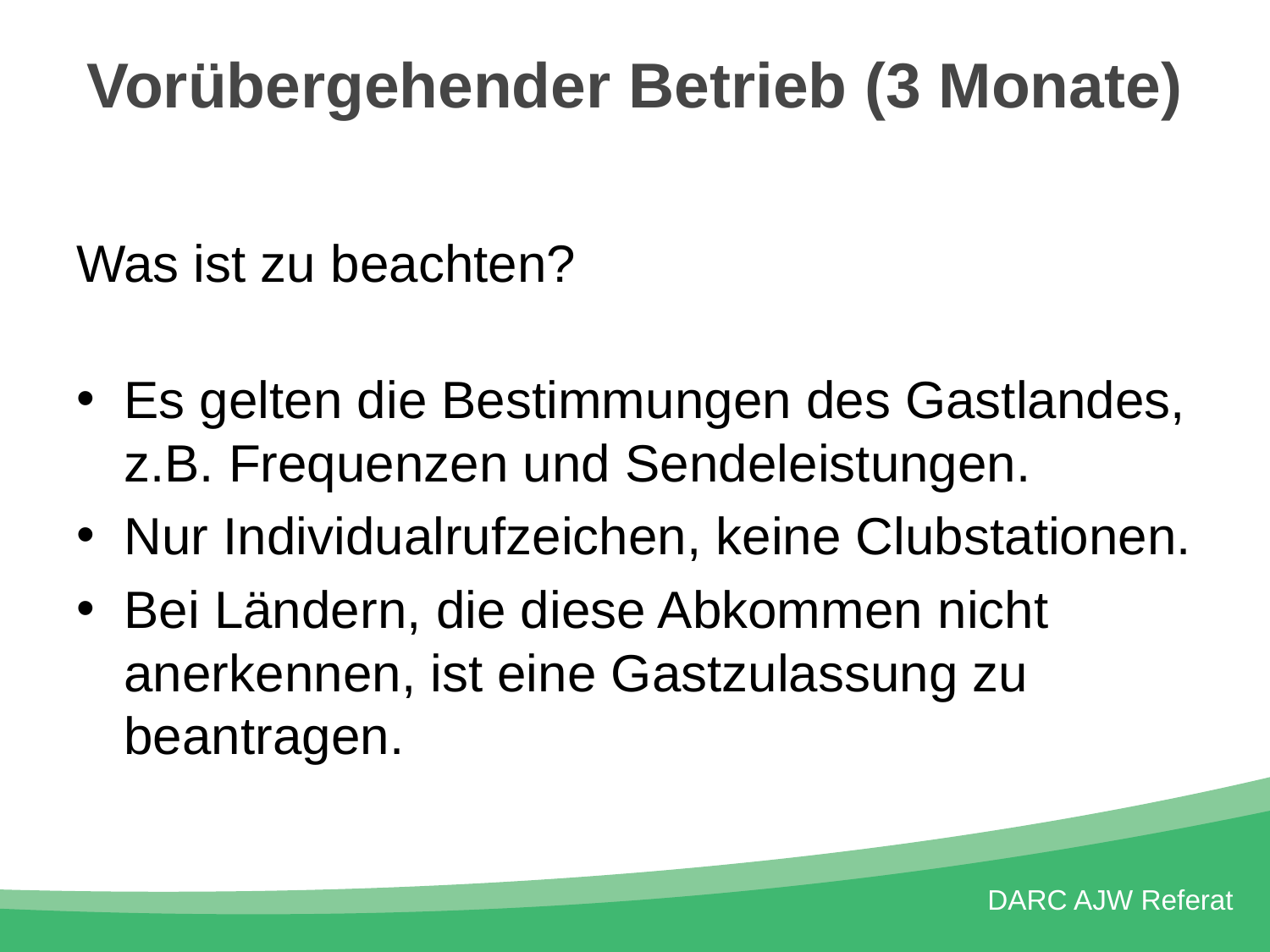

# Vorübergehender Betrieb (3 Monate)

Was ist zu beachten?
Es gelten die Bestimmungen des Gastlandes, z.B. Frequenzen und Sendeleistungen.
Nur Individualrufzeichen, keine Clubstationen.
Bei Ländern, die diese Abkommen nicht anerkennen, ist eine Gastzulassung zu beantragen.